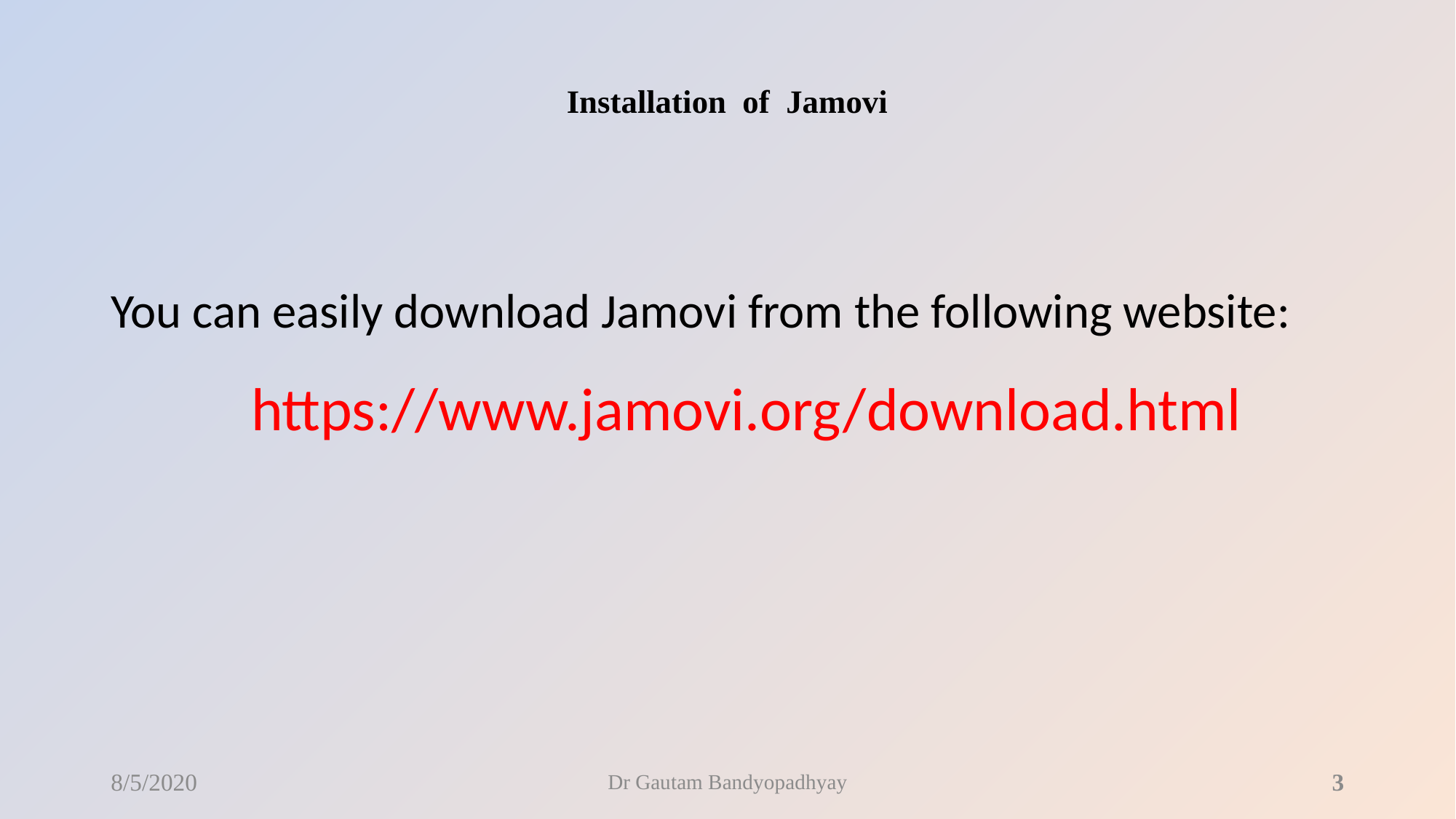

# Installation  of  Jamovi

You can easily download Jamovi from the following website:

 https://www.jamovi.org/download.html

8/5/2020
Dr Gautam Bandyopadhyay
3